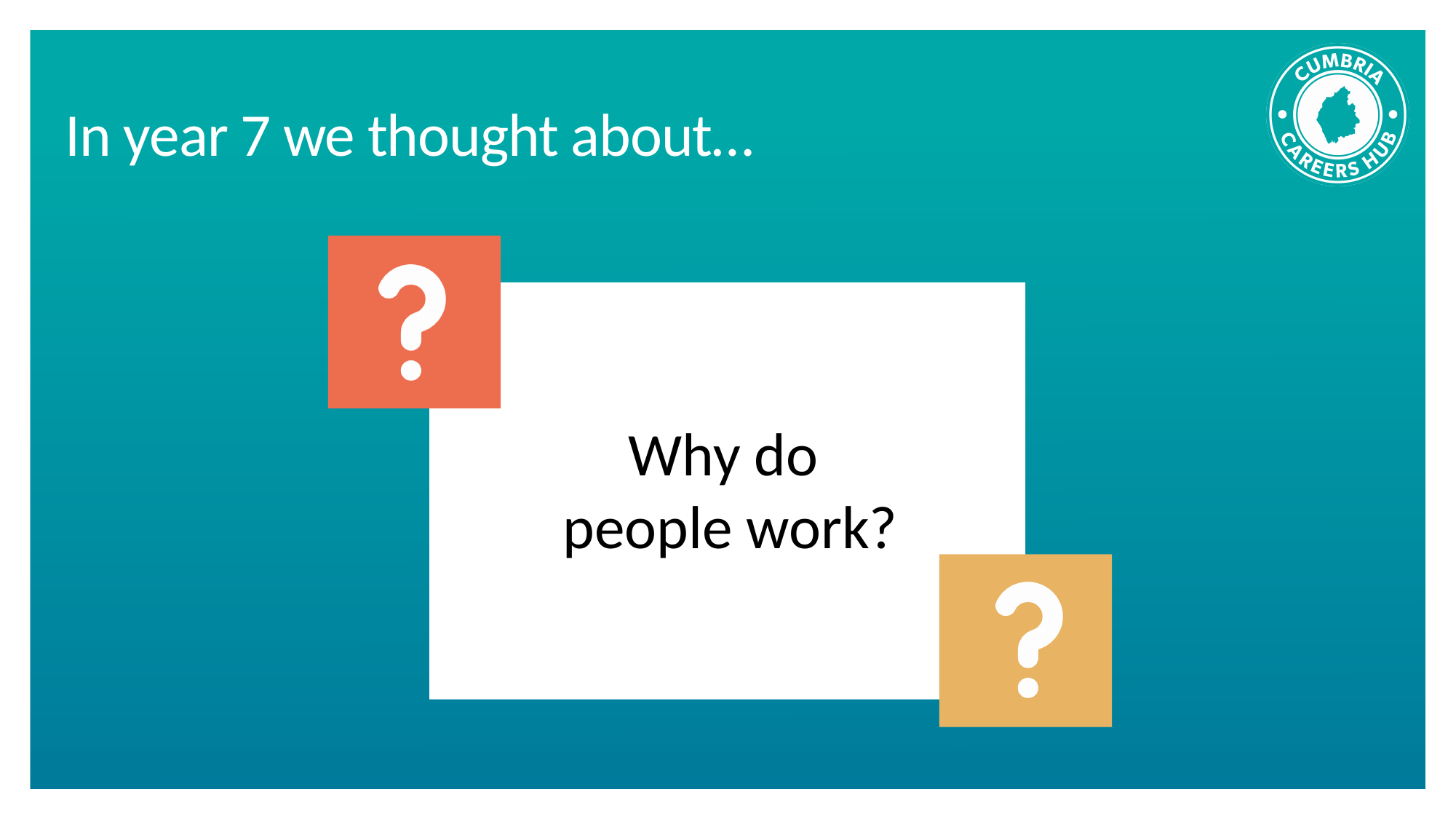

# In year 7 we thought about…
Why do
people work?